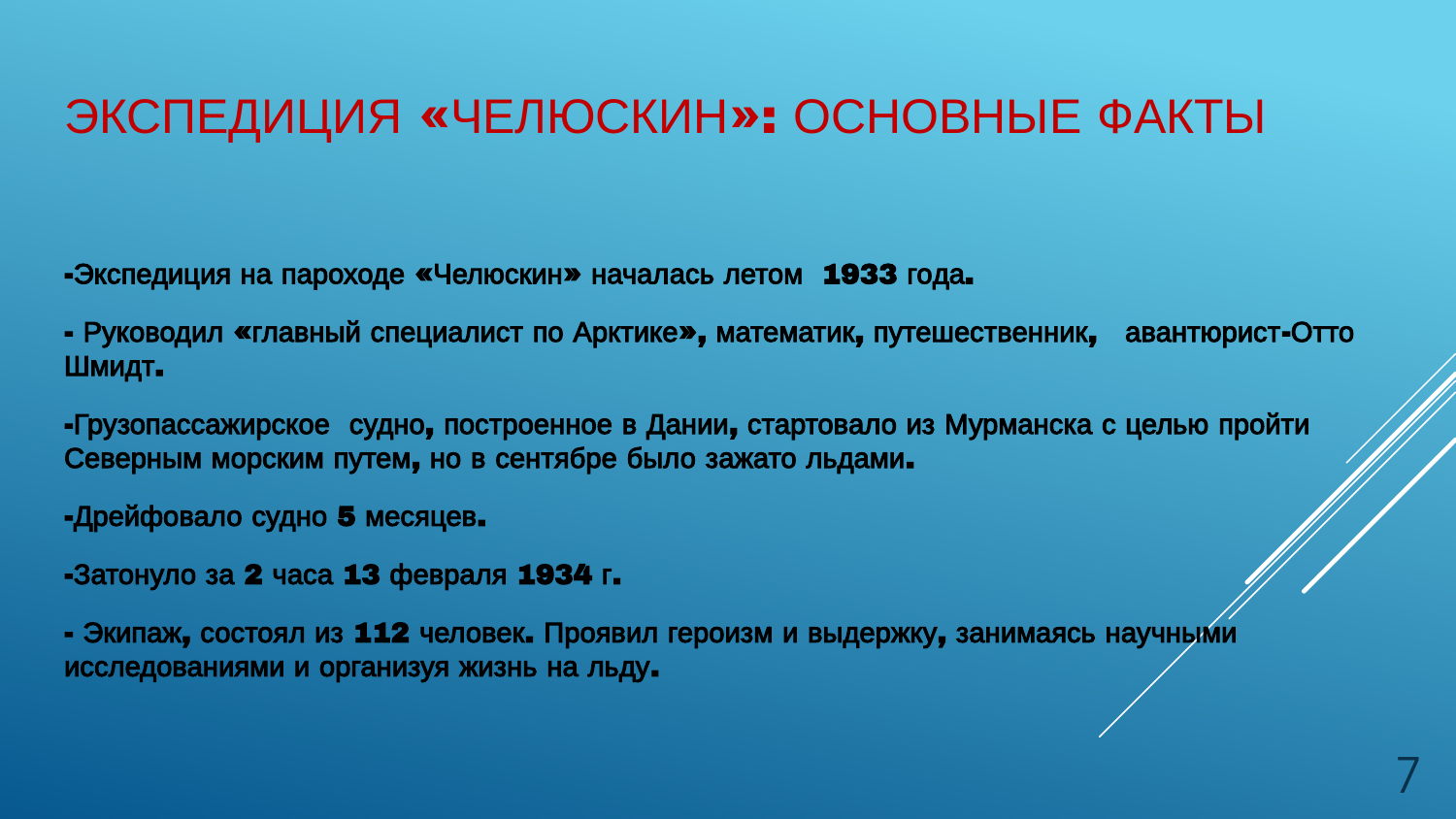

# Экспедиция «Челюскин»: основные факты
-Экспедиция на пароходе «Челюскин» началась летом  1933 года.
- Руководил «главный специалист по Арктике», математик, путешественник,   авантюрист-Отто Шмидт.
-Грузопассажирское  судно, построенное в Дании, стартовало из Мурманска с целью пройти Северным морским путем, но в сентябре было зажато льдами.
-Дрейфовало судно 5 месяцев.
-Затонуло за 2 часа 13 февраля 1934 г.
- Экипаж, состоял из 112 человек. Проявил героизм и выдержку, занимаясь научными исследованиями и организуя жизнь на льду.
7